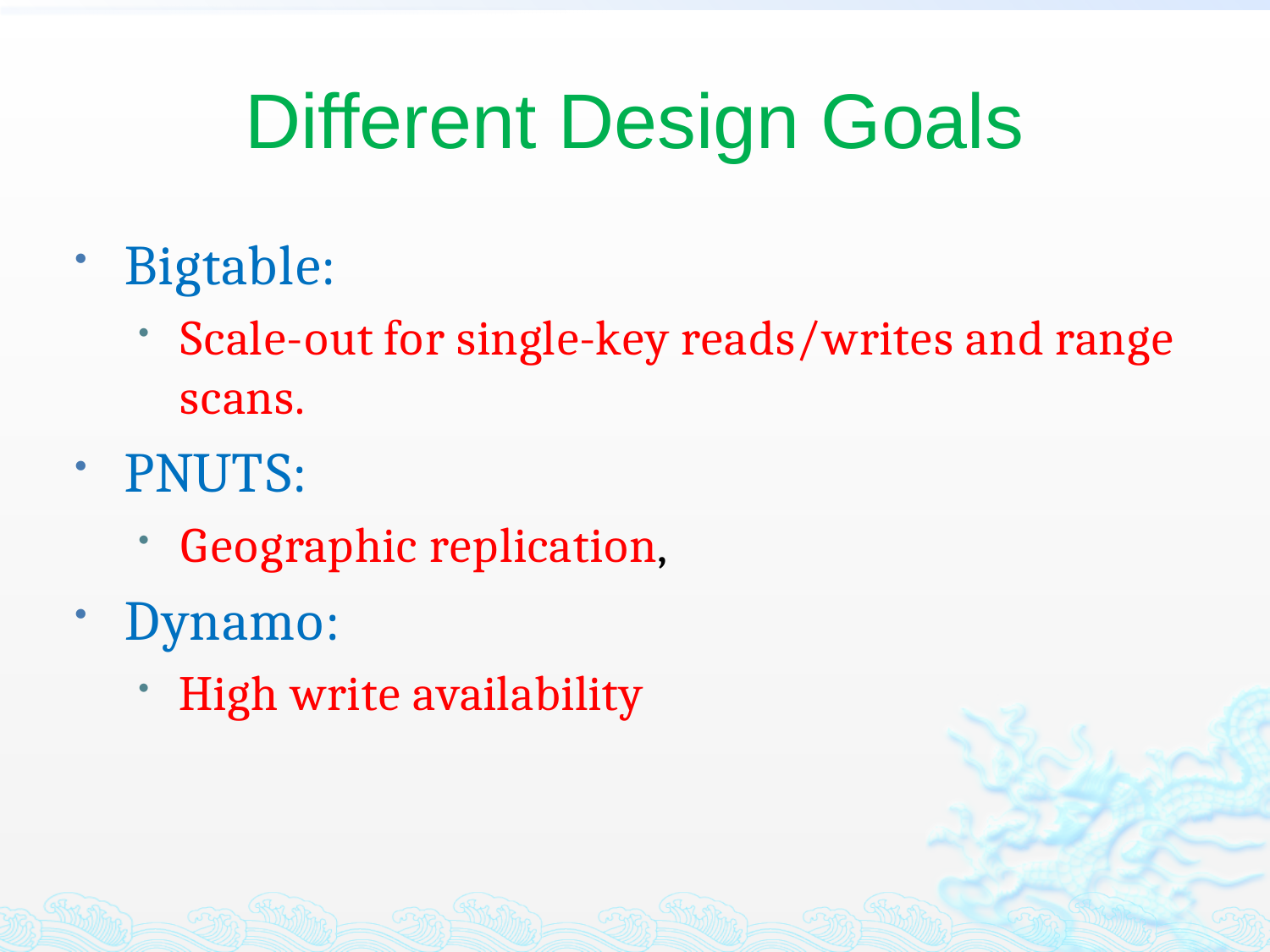

# Different Design Goals
Bigtable:
Scale-out for single-key reads/writes and range scans.
PNUTS:
Geographic replication,
Dynamo:
High write availability